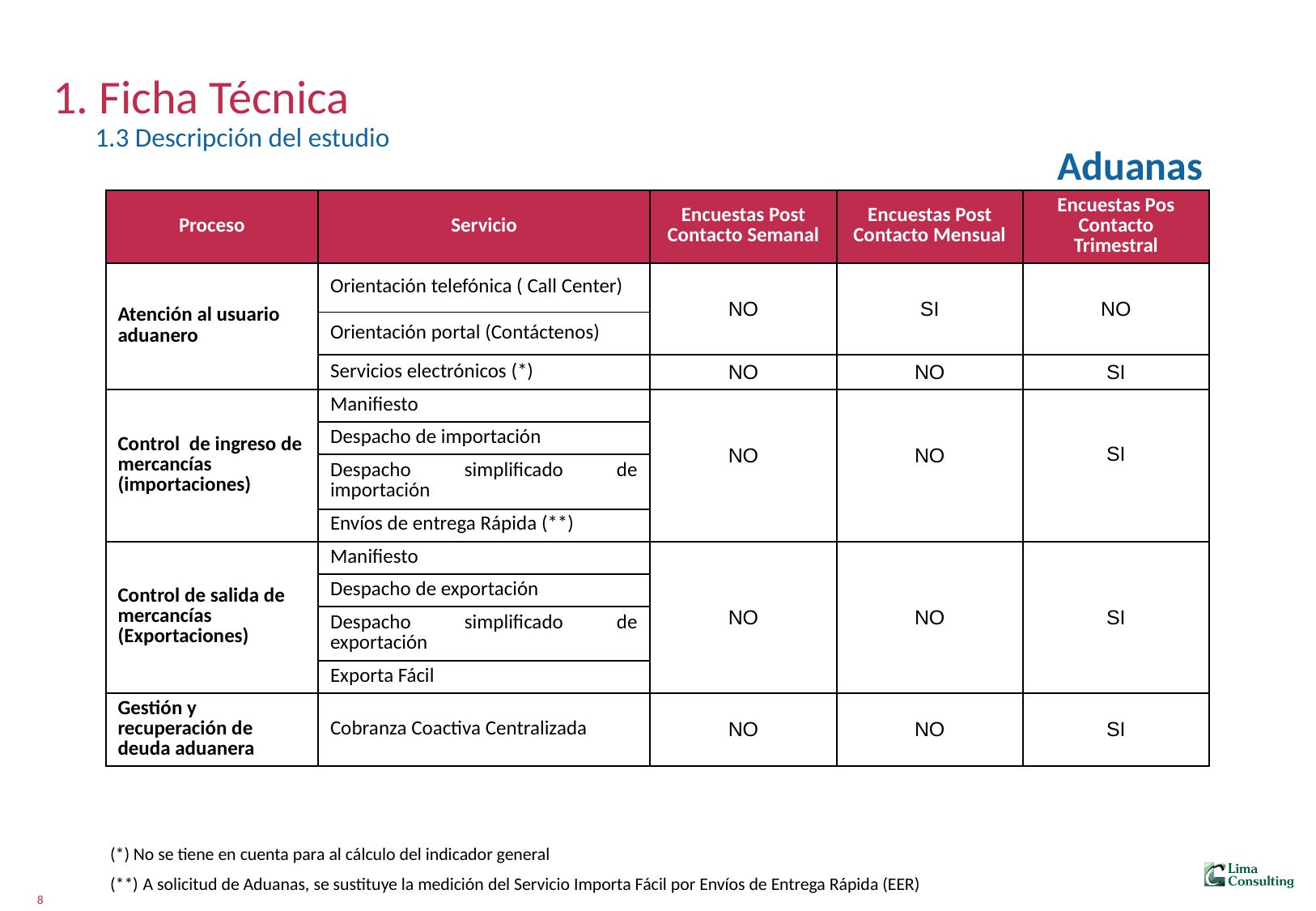

# 1. Ficha Técnica 1.3 Descripción del estudio
Aduanas
| Proceso | Servicio | Encuestas Post Contacto Semanal | Encuestas Post Contacto Mensual | Encuestas Pos Contacto Trimestral |
| --- | --- | --- | --- | --- |
| Atención al usuario aduanero | Orientación telefónica ( Call Center) | NO | SI | NO |
|  | Orientación portal (Contáctenos) |  |  |  |
|  | Servicios electrónicos (\*) | NO | NO | SI |
| Control de ingreso de mercancías (importaciones) | Manifiesto | NO | NO | SI |
|  | Despacho de importación |  |  |  |
|  | Despacho simplificado de importación |  |  |  |
|  | Envíos de entrega Rápida (\*\*) |  |  |  |
| Control de salida de mercancías (Exportaciones) | Manifiesto | NO | NO | SI |
|  | Despacho de exportación |  |  |  |
|  | Despacho simplificado de exportación |  |  |  |
|  | Exporta Fácil |  |  |  |
| Gestión y recuperación de deuda aduanera | Cobranza Coactiva Centralizada | NO | NO | SI |
(*) No se tiene en cuenta para al cálculo del indicador general
(**) A solicitud de Aduanas, se sustituye la medición del Servicio Importa Fácil por Envíos de Entrega Rápida (EER)